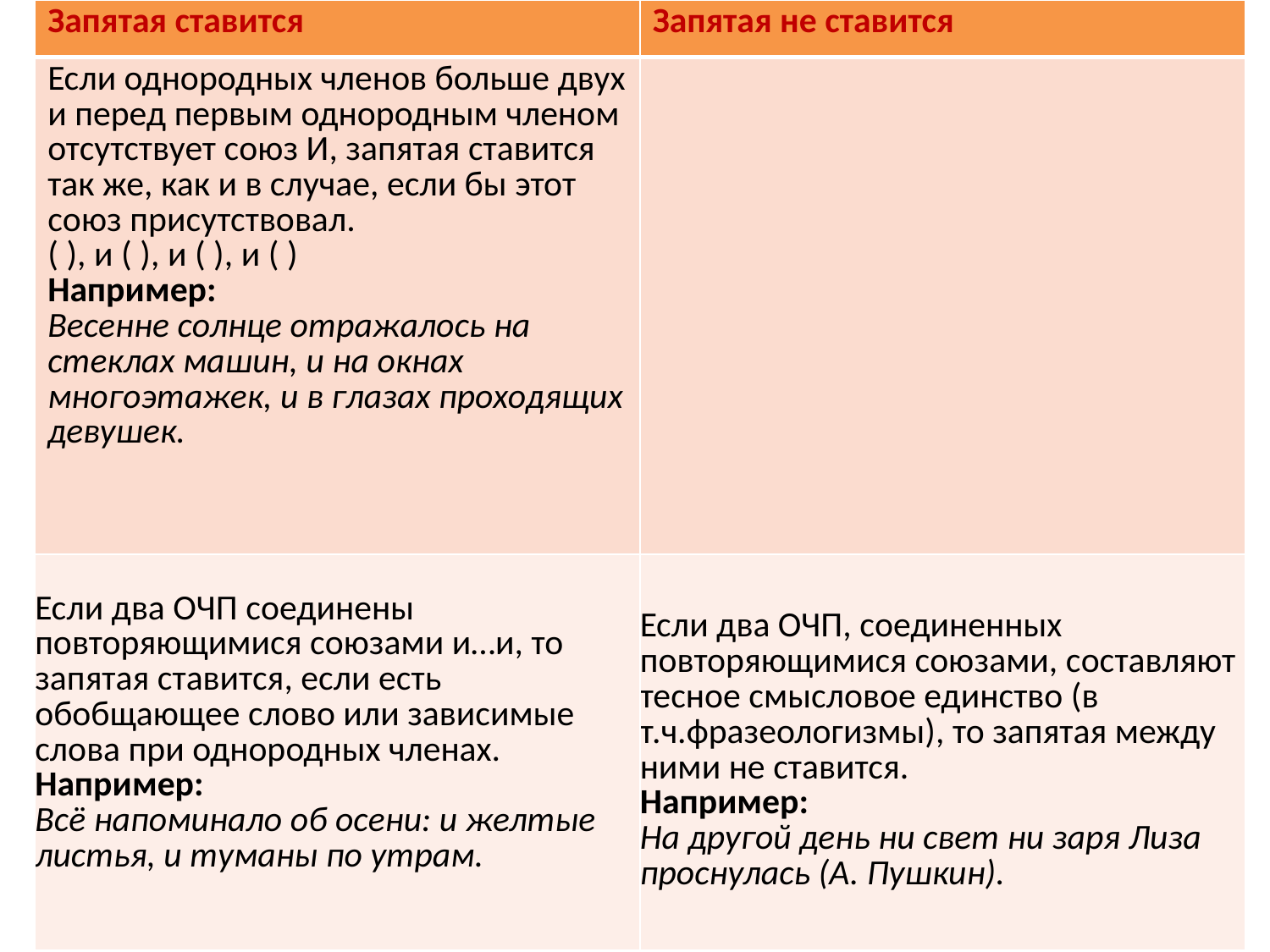

| Запятая ставится | Запятая не ставится |
| --- | --- |
| Если однородных членов больше двух и перед первым однородным членом отсутствует союз И, запятая ставится так же, как и в случае, если бы этот союз присутствовал. ( ), и ( ), и ( ), и ( ) Например: Весенне солнце отражалось на стеклах машин, и на окнах многоэтажек, и в глазах проходящих девушек. |  |
| Если два ОЧП соединены повторяющимися союзами и…и, то запятая ставится, если есть обобщающее слово или зависимые слова при однородных членах. Например: Всё напоминало об осени: и желтые листья, и туманы по утрам. | Если два ОЧП, соединенных повторяющимися союзами, составляют тесное смысловое единство (в т.ч.фразеологизмы), то запятая между ними не ставится. Например: На другой день ни свет ни заря Лиза проснулась (А. Пушкин). |